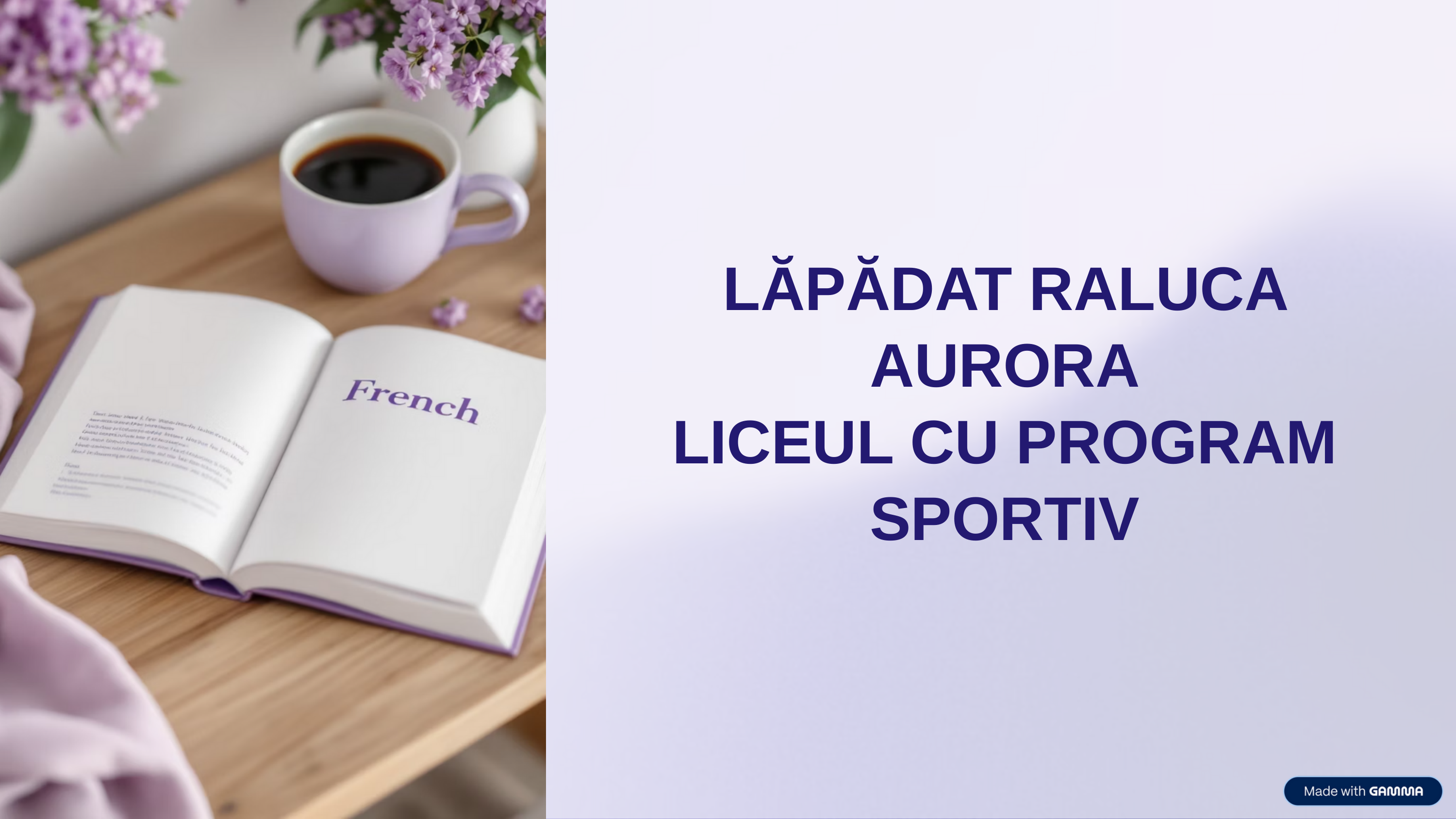

LĂPĂDAT RALUCA AURORA
LICEUL CU PROGRAM SPORTIV